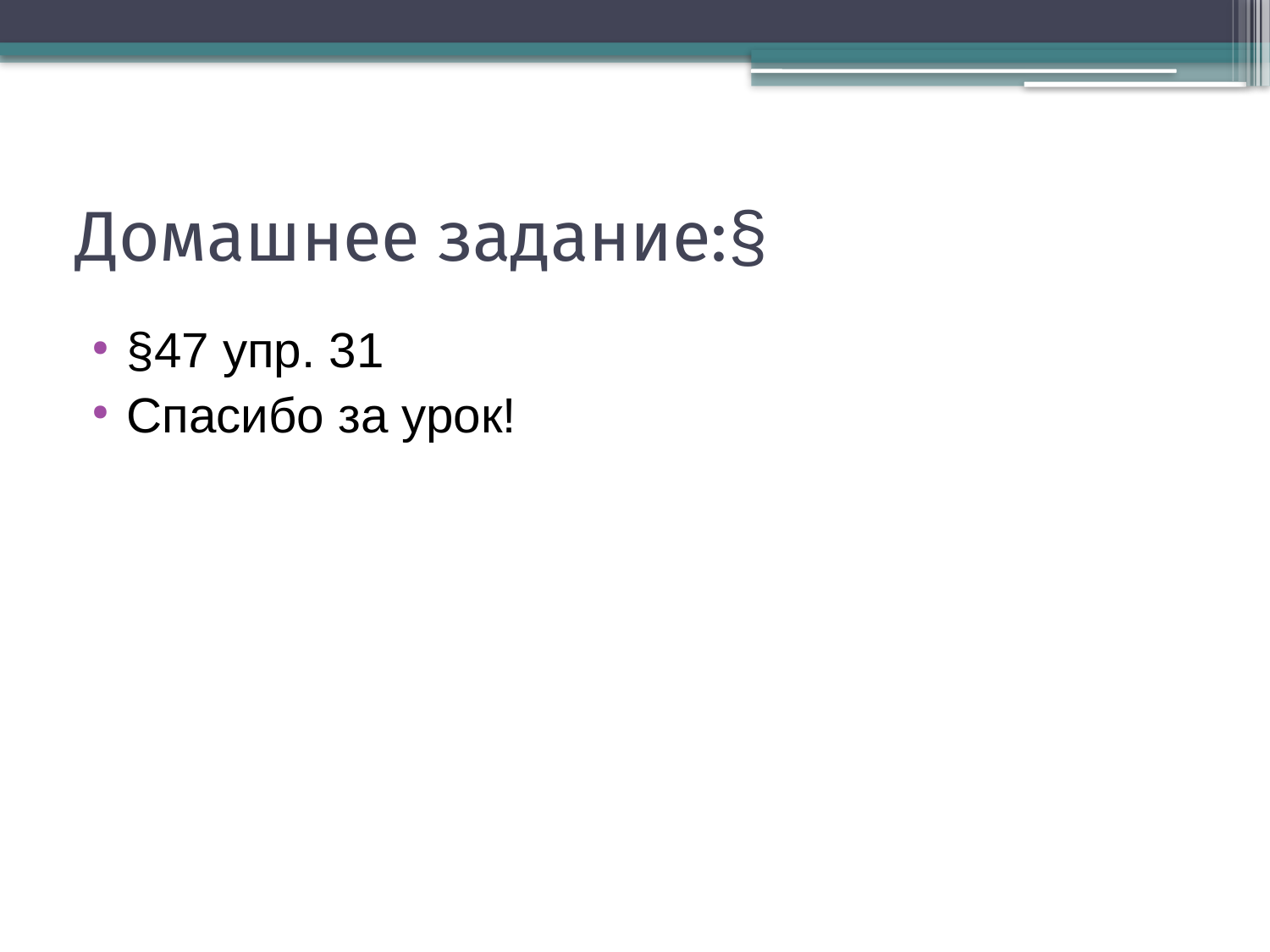

# Домашнее задание:§
§47 упр. 31
Спасибо за урок!